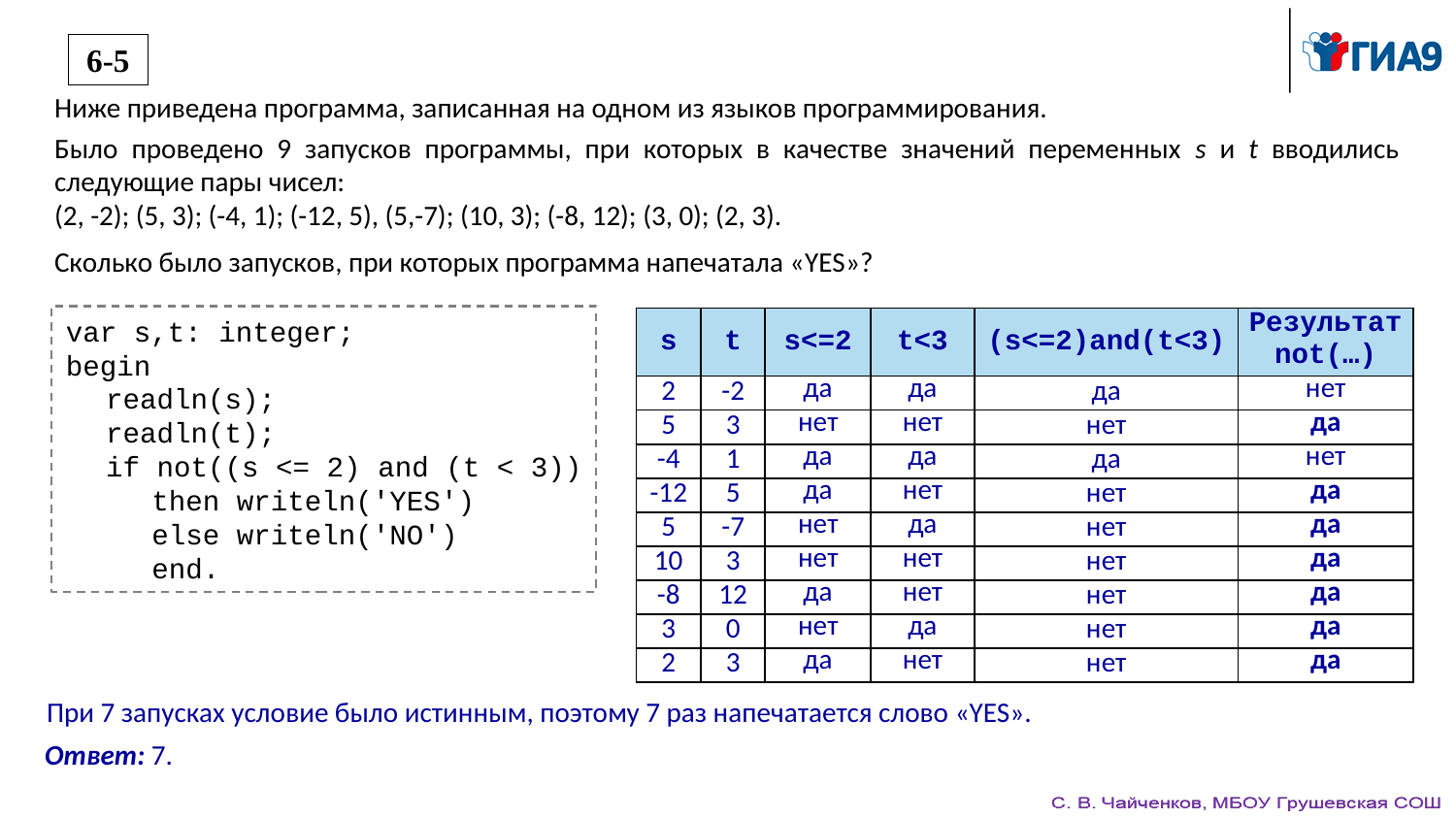

6-5
Ниже приведена программа, записанная на одном из языков программирования.
Было проведено 9 запусков программы, при которых в качестве значений переменных s и t вводились следующие пары чисел:
(2, -2); (5, 3); (-4, 1); (-12, 5), (5,-7); (10, 3); (-8, 12); (3, 0); (2, 3).
Сколько было запусков, при которых программа напечатала «YES»?
var s,t: integer;
begin
readln(s);
readln(t);
if not((s <= 2) and (t < 3))
then writeln('YES')
else writeln('NO')
end.
| s | t | s<=2 | t<3 | (s<=2)and(t<3) | Результат not(…) |
| --- | --- | --- | --- | --- | --- |
| 2 | -2 | да | да | да | нет |
| 5 | 3 | нет | нет | нет | да |
| -4 | 1 | да | да | да | нет |
| -12 | 5 | да | нет | нет | да |
| 5 | -7 | нет | да | нет | да |
| 10 | 3 | нет | нет | нет | да |
| -8 | 12 | да | нет | нет | да |
| 3 | 0 | нет | да | нет | да |
| 2 | 3 | да | нет | нет | да |
При 7 запусках условие было истинным, поэтому 7 раз напечатается слово «YES».
Ответ: 7.